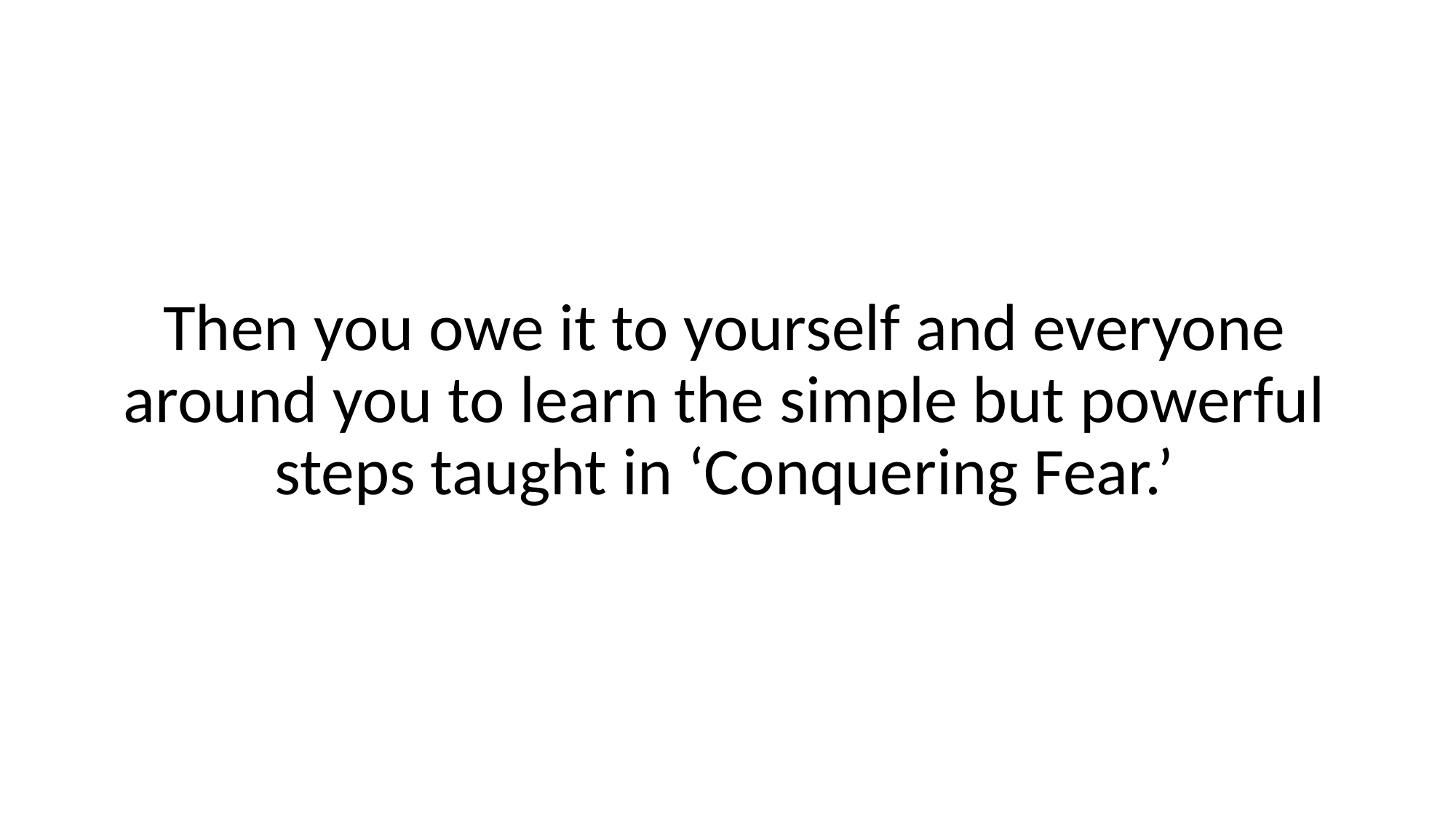

Then you owe it to yourself and everyone around you to learn the simple but powerful steps taught in ‘Conquering Fear.’